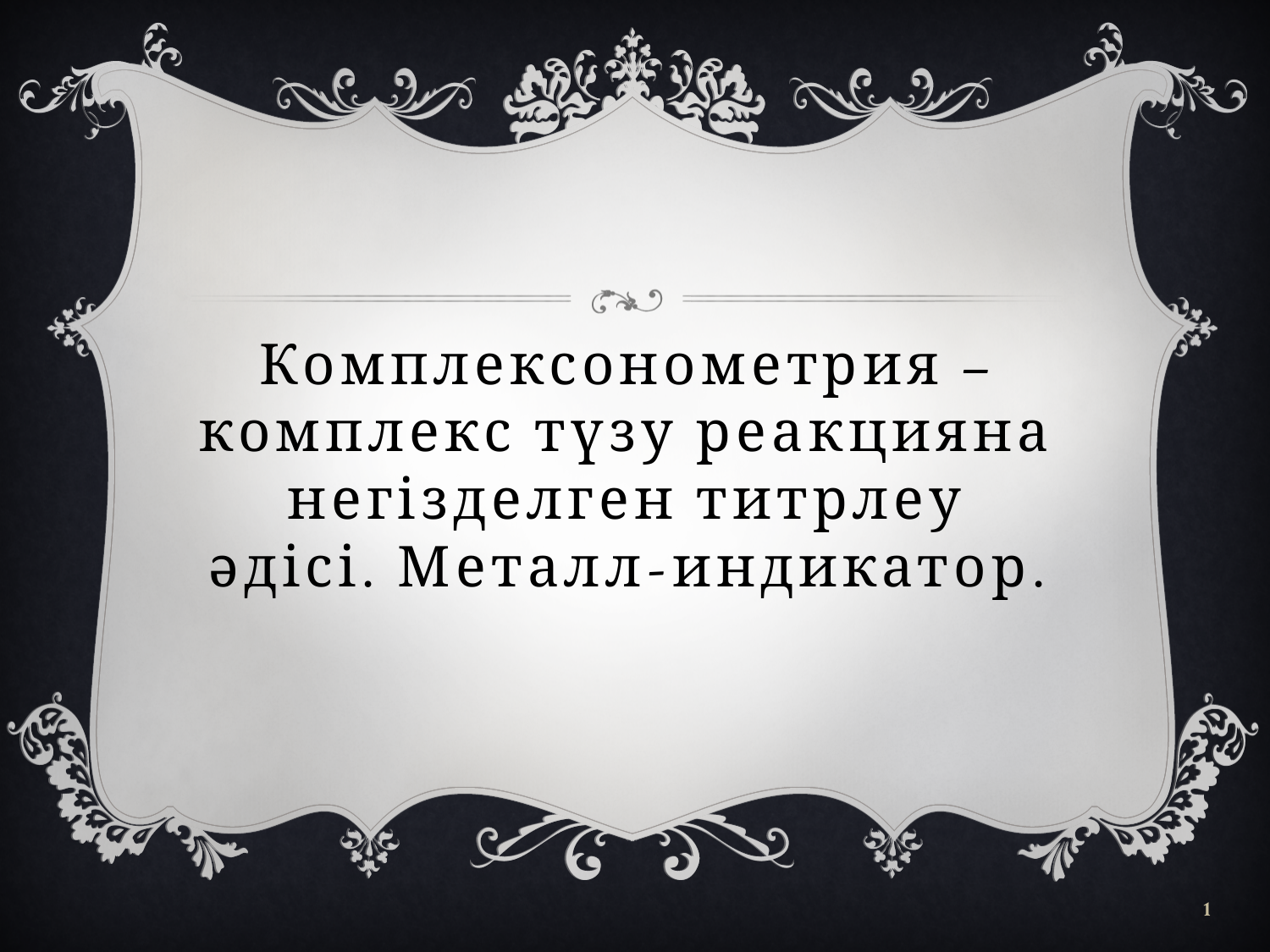

Комплексонометрия –комплекс түзу реакцияна негізделген титрлеу әдісі. Металл-индикатор.
1